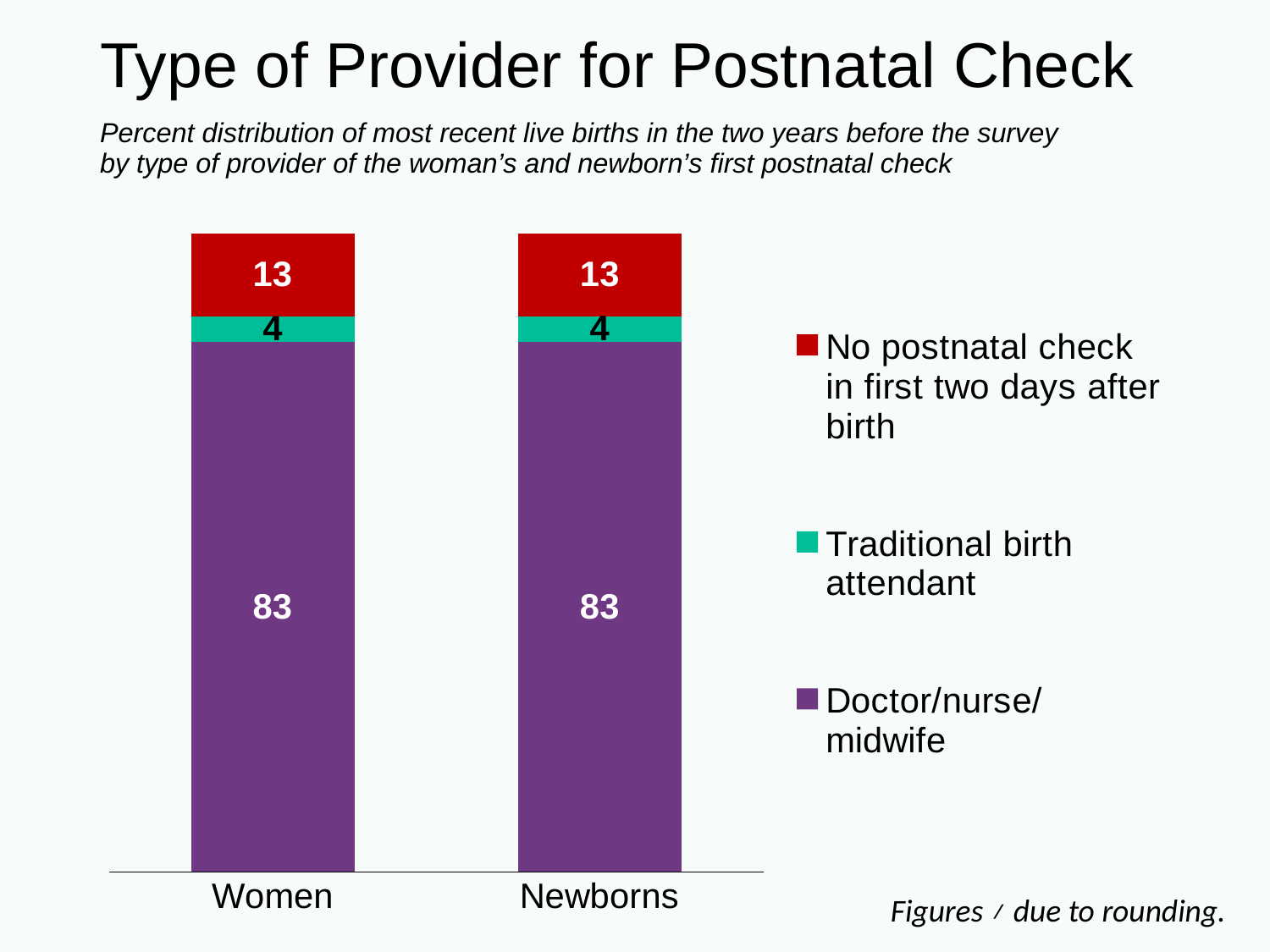

# Type of Provider for Postnatal Check
Percent distribution of most recent live births in the two years before the survey
by type of provider of the woman’s and newborn’s first postnatal check

### Chart

| Category | Doctor/nurse/
midwife | Traditional birth attendant | No postnatal check in first two days after birth |
|---|---|---|---|
| Women | 83.0 | 4.0 | 13.0 |
| Newborns | 83.0 | 4.0 | 13.0 |
Figures ≠ due to rounding.